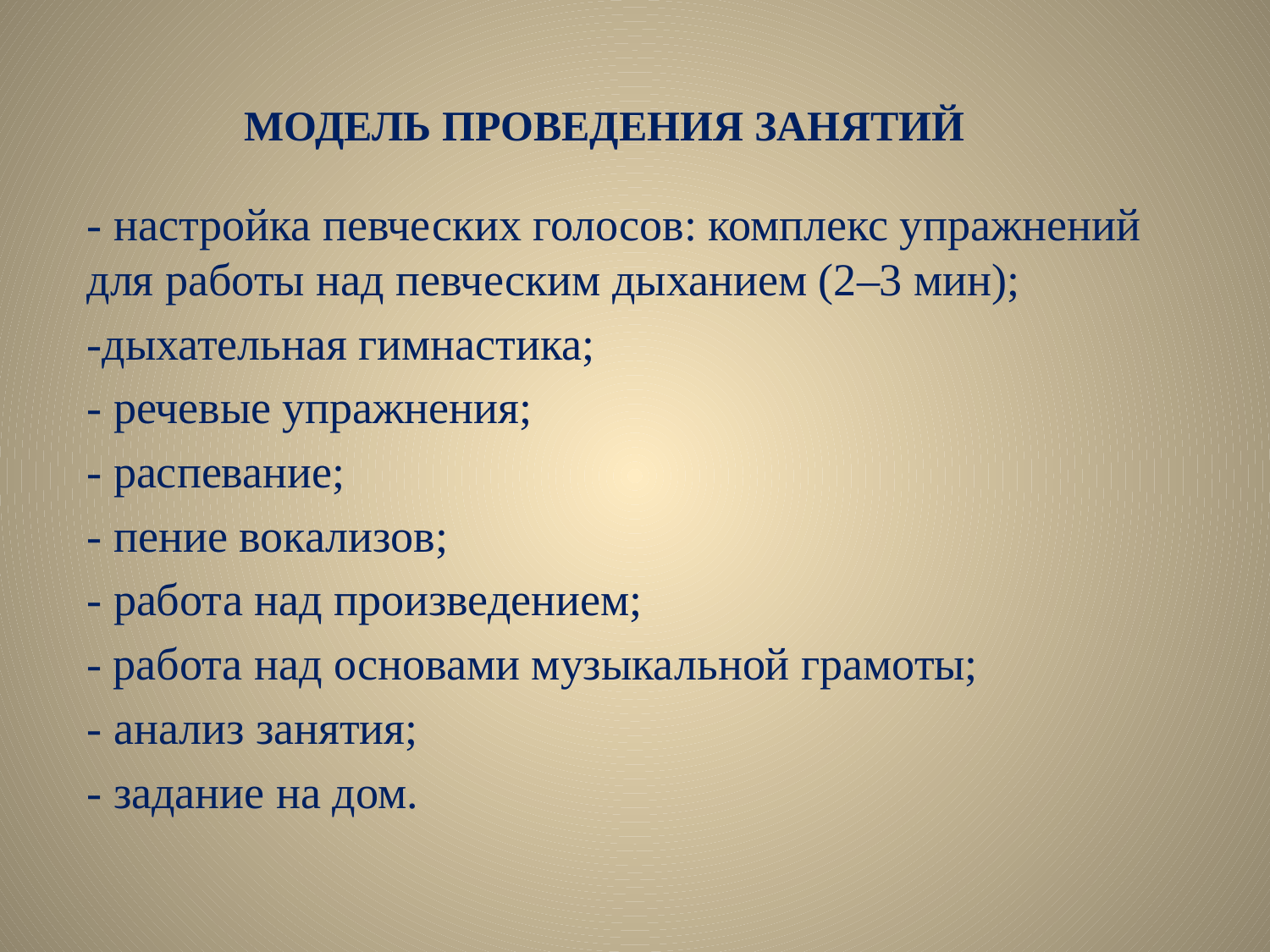

# МОДЕЛЬ ПРОВЕДЕНИЯ ЗАНЯТИЙ
- настройка певческих голосов: комплекс упражнений для работы над певческим дыханием (2–3 мин);
-дыхательная гимнастика;
- речевые упражнения;
- распевание;
- пение вокализов;
- работа над произведением;
- работа над основами музыкальной грамоты;
- анализ занятия;
- задание на дом.